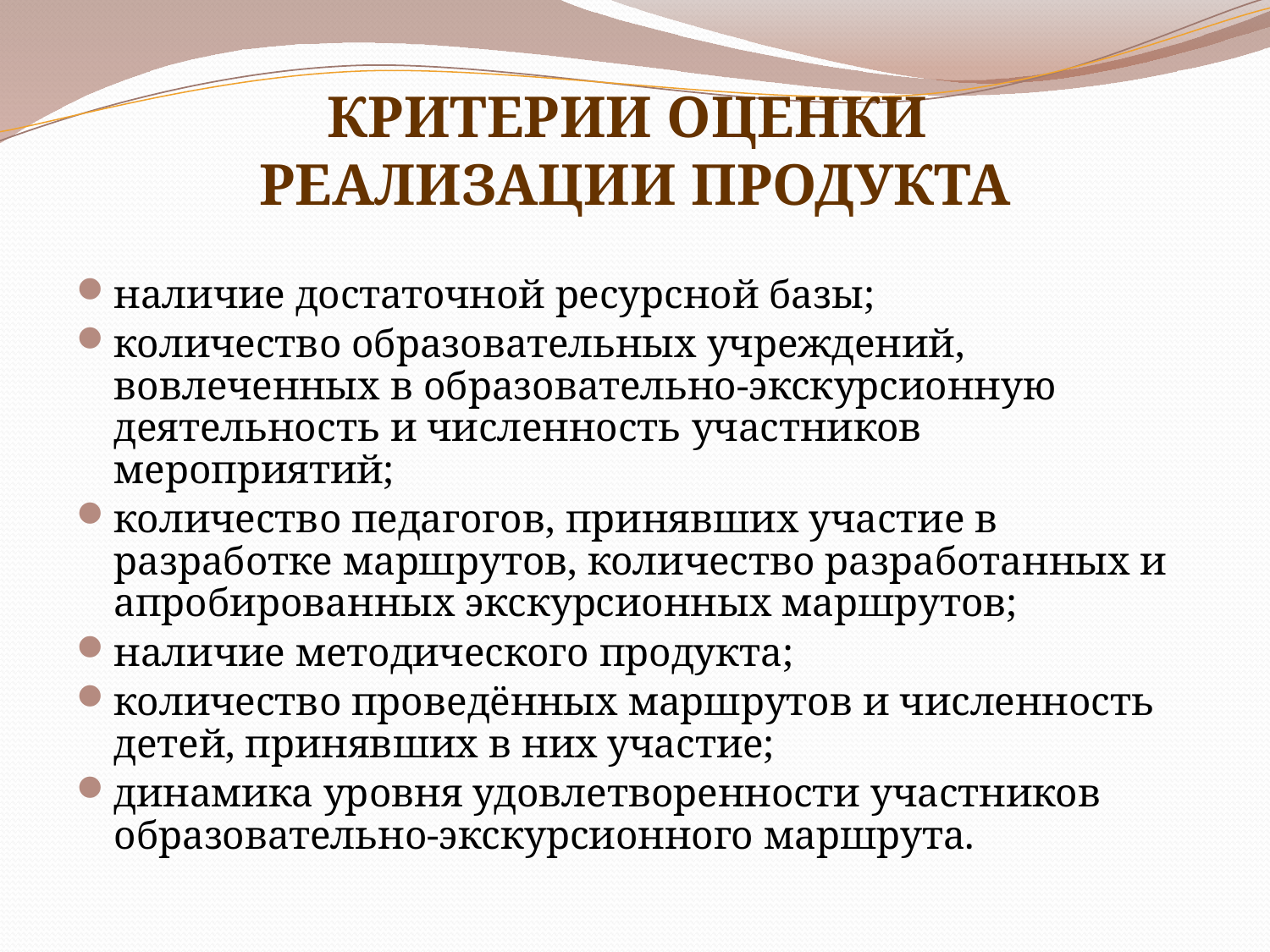

# КРИТЕРИИ ОЦЕНКИ РЕАЛИЗАЦИИ ПРОДУКТА
наличие достаточной ресурсной базы;
количество образовательных учреждений, вовлеченных в образовательно-экскурсионную деятельность и численность участников мероприятий;
количество педагогов, принявших участие в разработке маршрутов, количество разработанных и апробированных экскурсионных маршрутов;
наличие методического продукта;
количество проведённых маршрутов и численность детей, принявших в них участие;
динамика уровня удовлетворенности участников образовательно-экскурсионного маршрута.